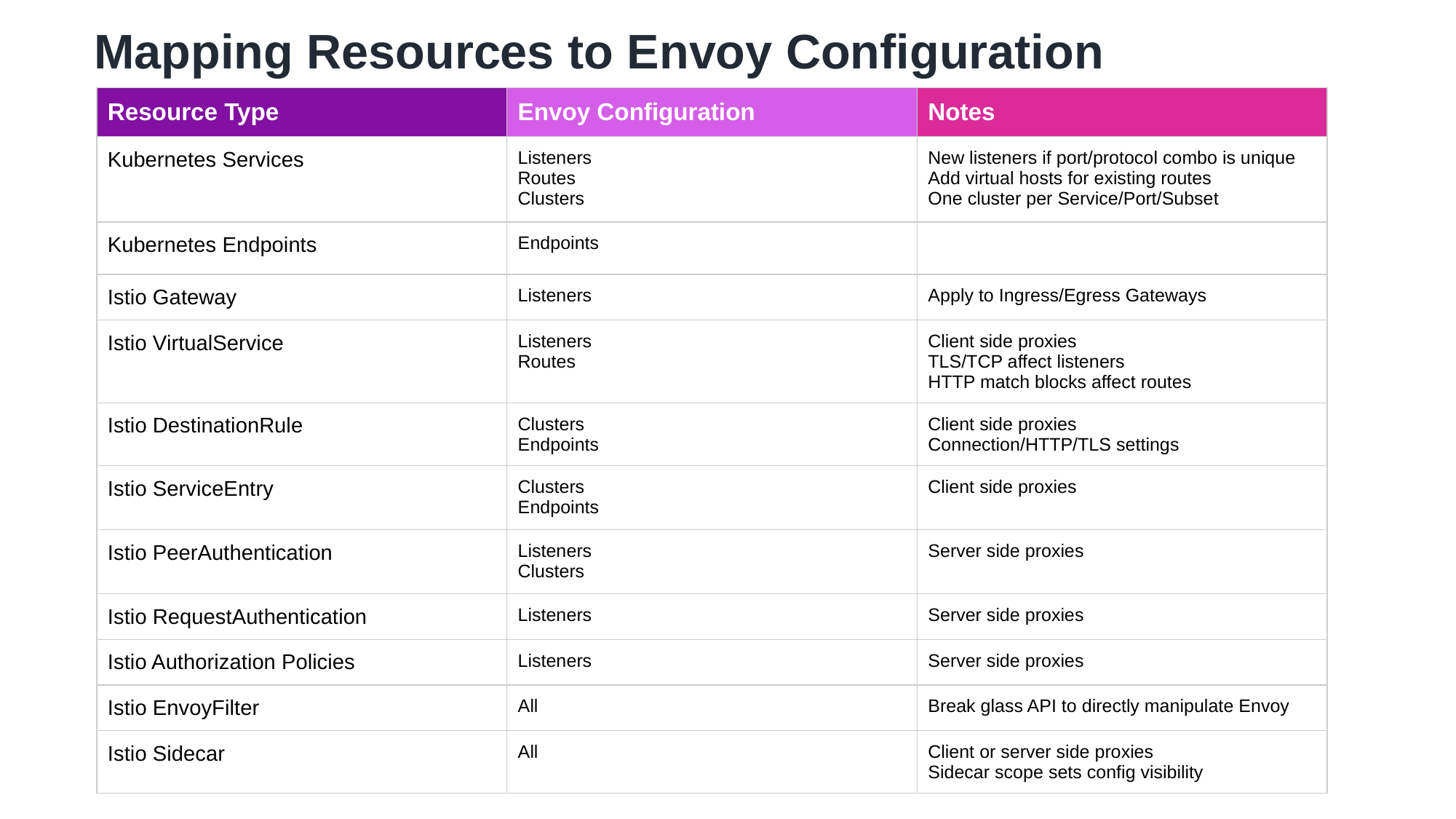

Mapping Resources to Envoy Configuration
| Resource Type | Envoy Configuration | Notes |
| --- | --- | --- |
| Kubernetes Services | Listeners Routes Clusters | New listeners if port/protocol combo is unique Add virtual hosts for existing routes One cluster per Service/Port/Subset |
| Kubernetes Endpoints | Endpoints |  |
| Istio Gateway | Listeners | Apply to Ingress/Egress Gateways |
| Istio VirtualService | Listeners Routes | Client side proxies TLS/TCP affect listeners HTTP match blocks affect routes |
| Istio DestinationRule | Clusters Endpoints | Client side proxies Connection/HTTP/TLS settings |
| Istio ServiceEntry | Clusters Endpoints | Client side proxies |
| Istio PeerAuthentication | Listeners Clusters | Server side proxies |
| Istio RequestAuthentication | Listeners | Server side proxies |
| Istio Authorization Policies | Listeners | Server side proxies |
| Istio EnvoyFilter | All | Break glass API to directly manipulate Envoy |
| Istio Sidecar | All | Client or server side proxies Sidecar scope sets config visibility |